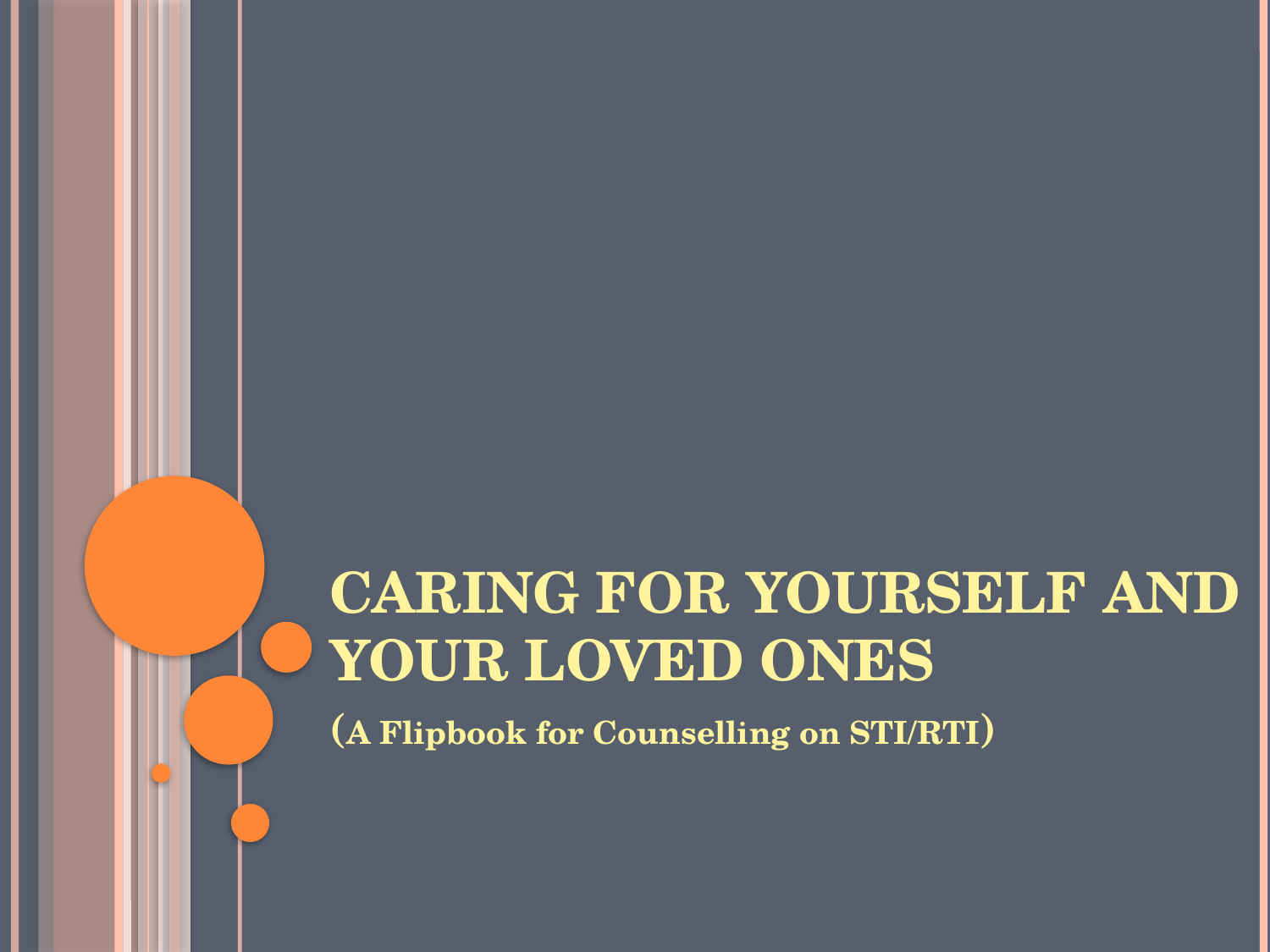

# CARING FOR YOURSELF AND YOUR LOVED ONES
(A Flipbook for Counselling on STI/RTI)